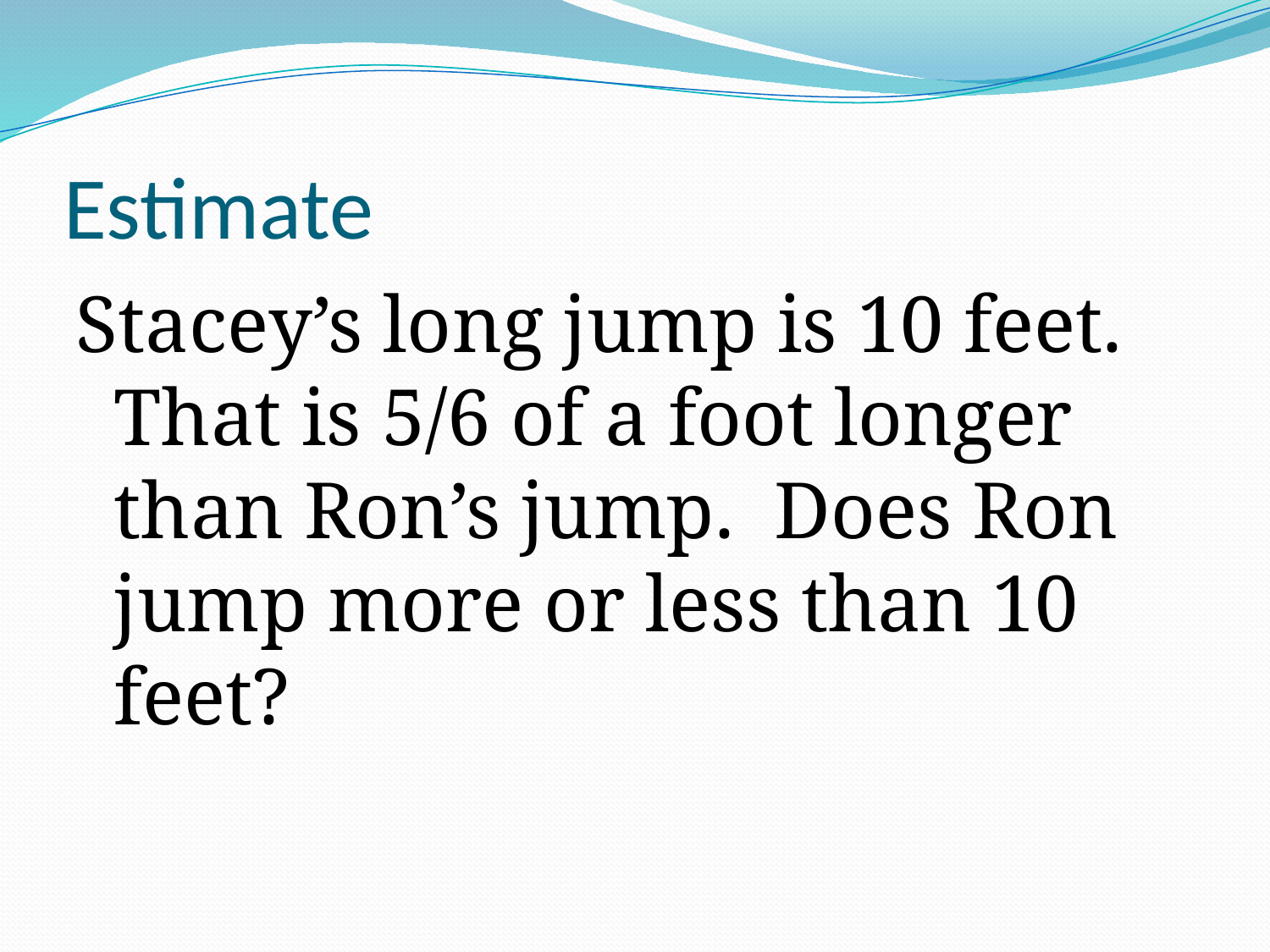

# Estimate
Stacey’s long jump is 10 feet.  That is 5/6 of a foot longer than Ron’s jump.  Does Ron jump more or less than 10 feet?